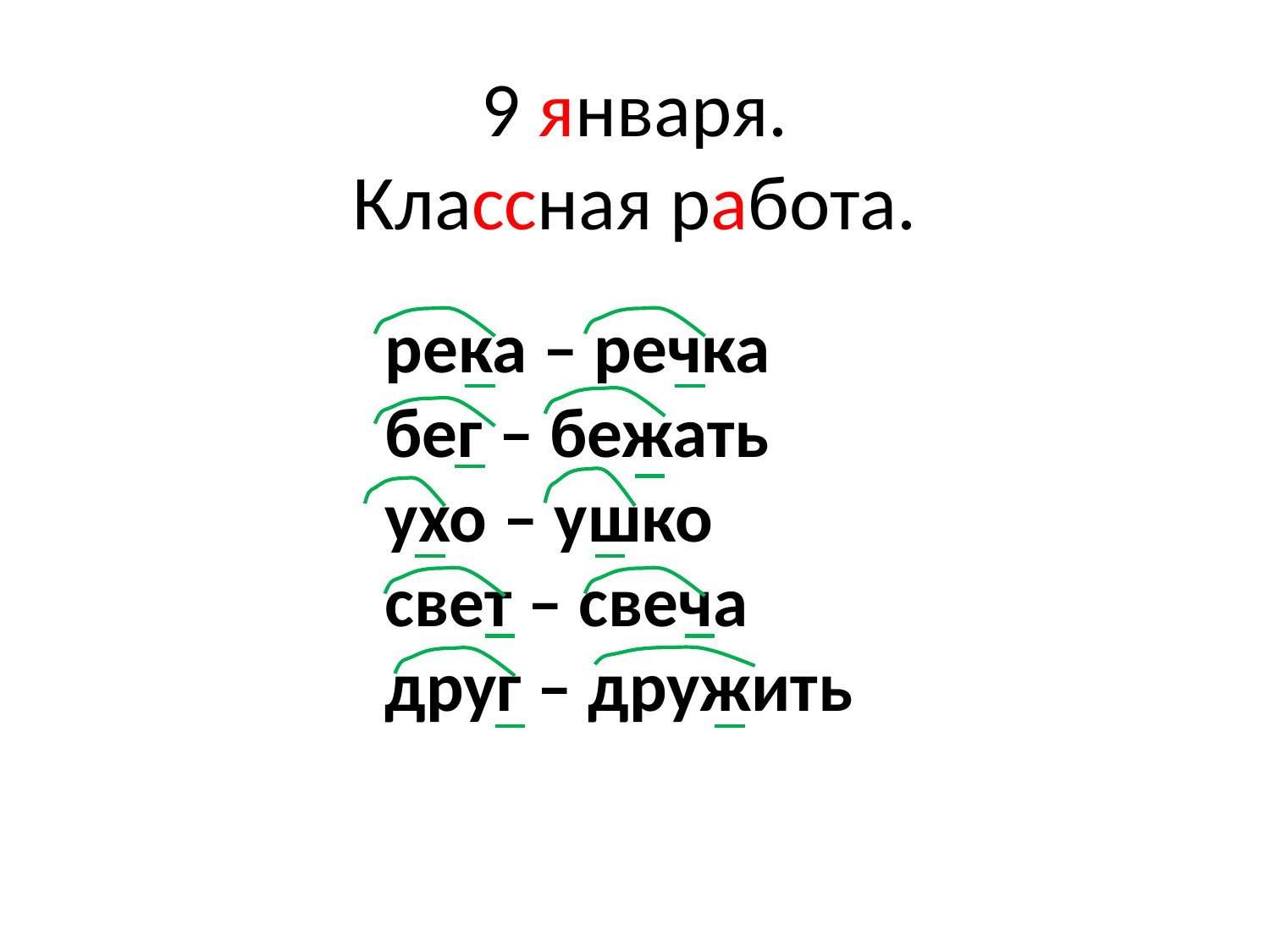

# 9 января. Классная работа.
   река – речка
   бег – бежать
   ухо – ушко
   свет – свеча
   друг – дружить